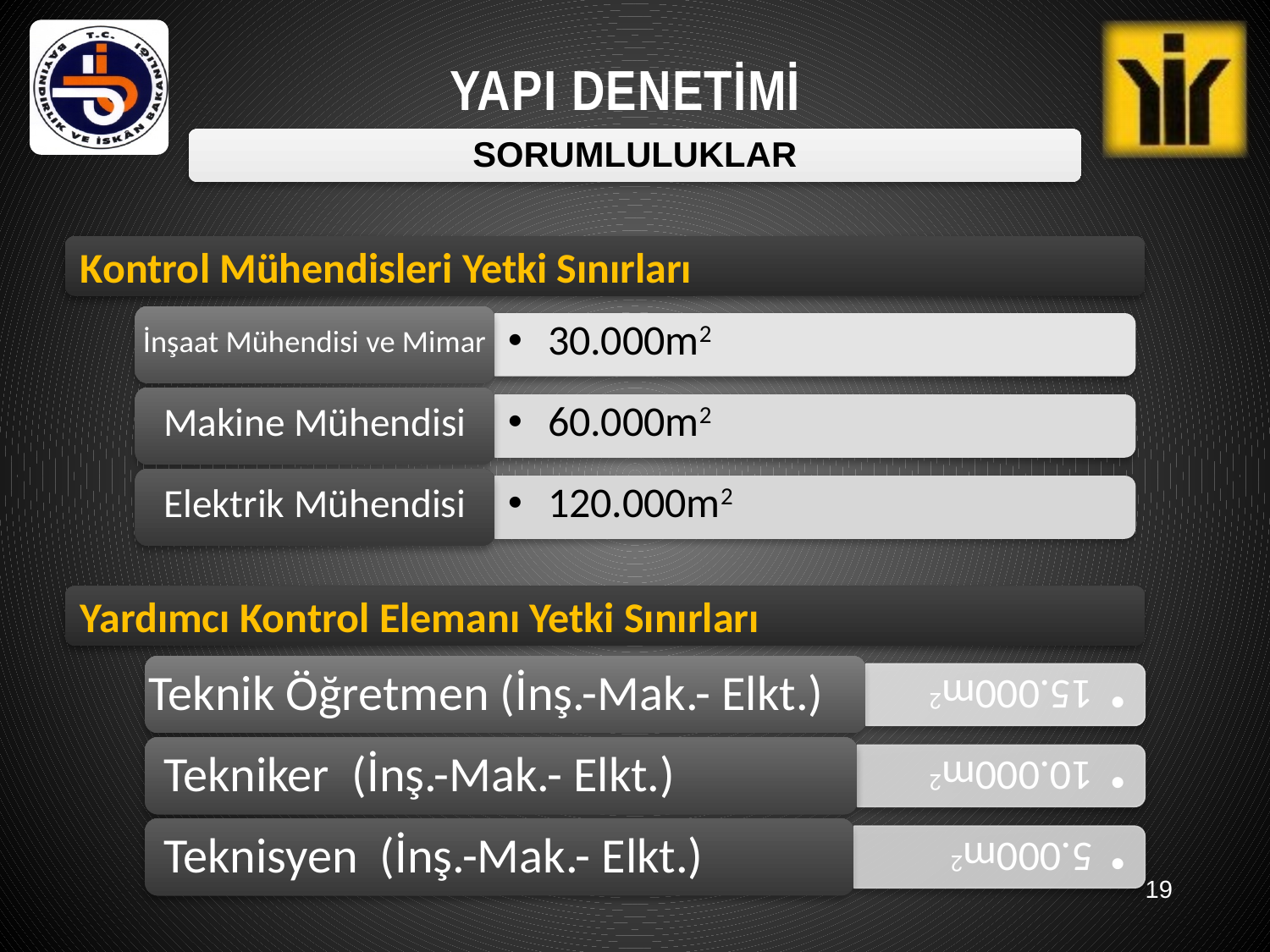

SORUMLULUKLAR
Kontrol Mühendisleri Yetki Sınırları
İnşaat Mühendisi ve Mimar
30.000m2
Makine Mühendisi
60.000m2
Elektrik Mühendisi
120.000m2
Yardımcı Kontrol Elemanı Yetki Sınırları
15.000m2
Teknik Öğretmen (İnş.-Mak.- Elkt.)
10.000m2
Tekniker  (İnş.-Mak.- Elkt.)
5.000m2
Teknisyen  (İnş.-Mak.- Elkt.)
19